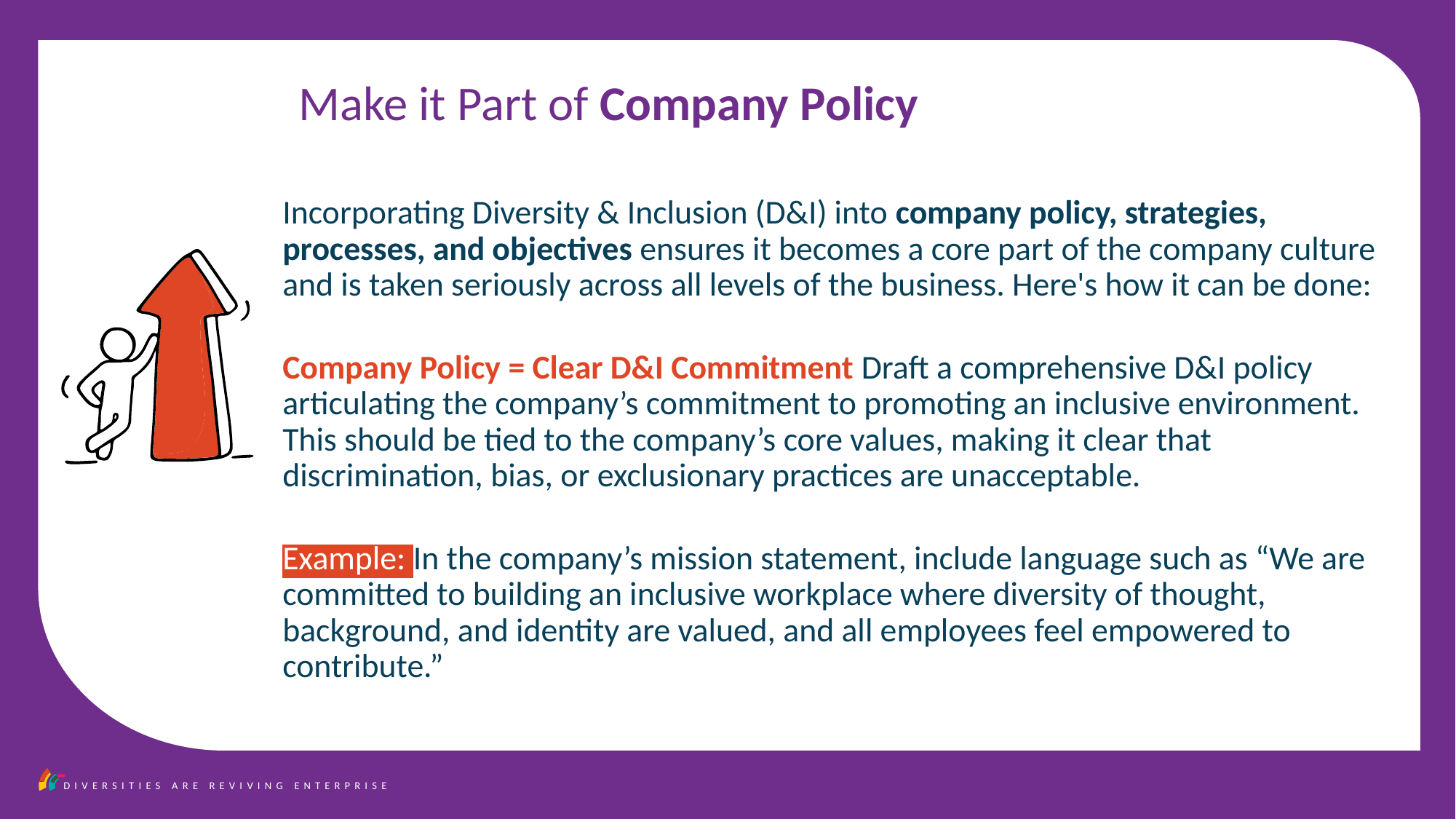

Action 1
Make it Part of Company Policy
Incorporating Diversity & Inclusion (D&I) into company policy, strategies, processes, and objectives ensures it becomes a core part of the company culture and is taken seriously across all levels of the business. Here's how it can be done:

Company Policy = Clear D&I Commitment Draft a comprehensive D&I policy articulating the company’s commitment to promoting an inclusive environment. This should be tied to the company’s core values, making it clear that discrimination, bias, or exclusionary practices are unacceptable.

Example: In the company’s mission statement, include language such as “We are committed to building an inclusive workplace where diversity of thought, background, and identity are valued, and all employees feel empowered to contribute.”